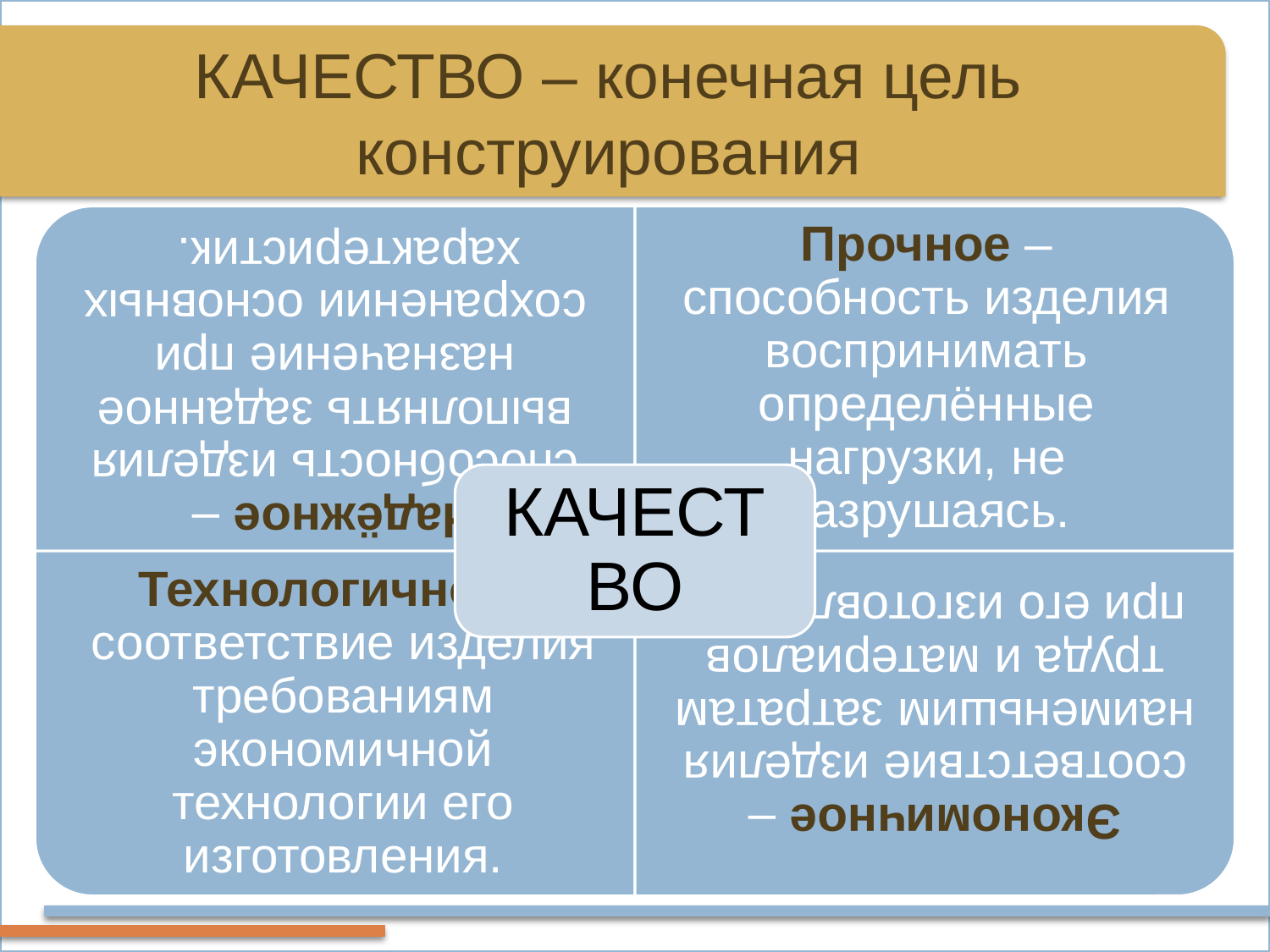

КАЧЕСТВО – конечная цель конструирования
#
Надёжное – способность изделия выполнять заданное назначение при сохранении основных характеристик.
Прочное – способность изделия воспринимать определённые нагрузки, не разрушаясь.
Технологичное – соответствие изделия требованиям экономичной технологии его изготовления.
Экономичное – соответствие изделия наименьшим затратам труда и материалов при его изготовлении.
КАЧЕСТВО